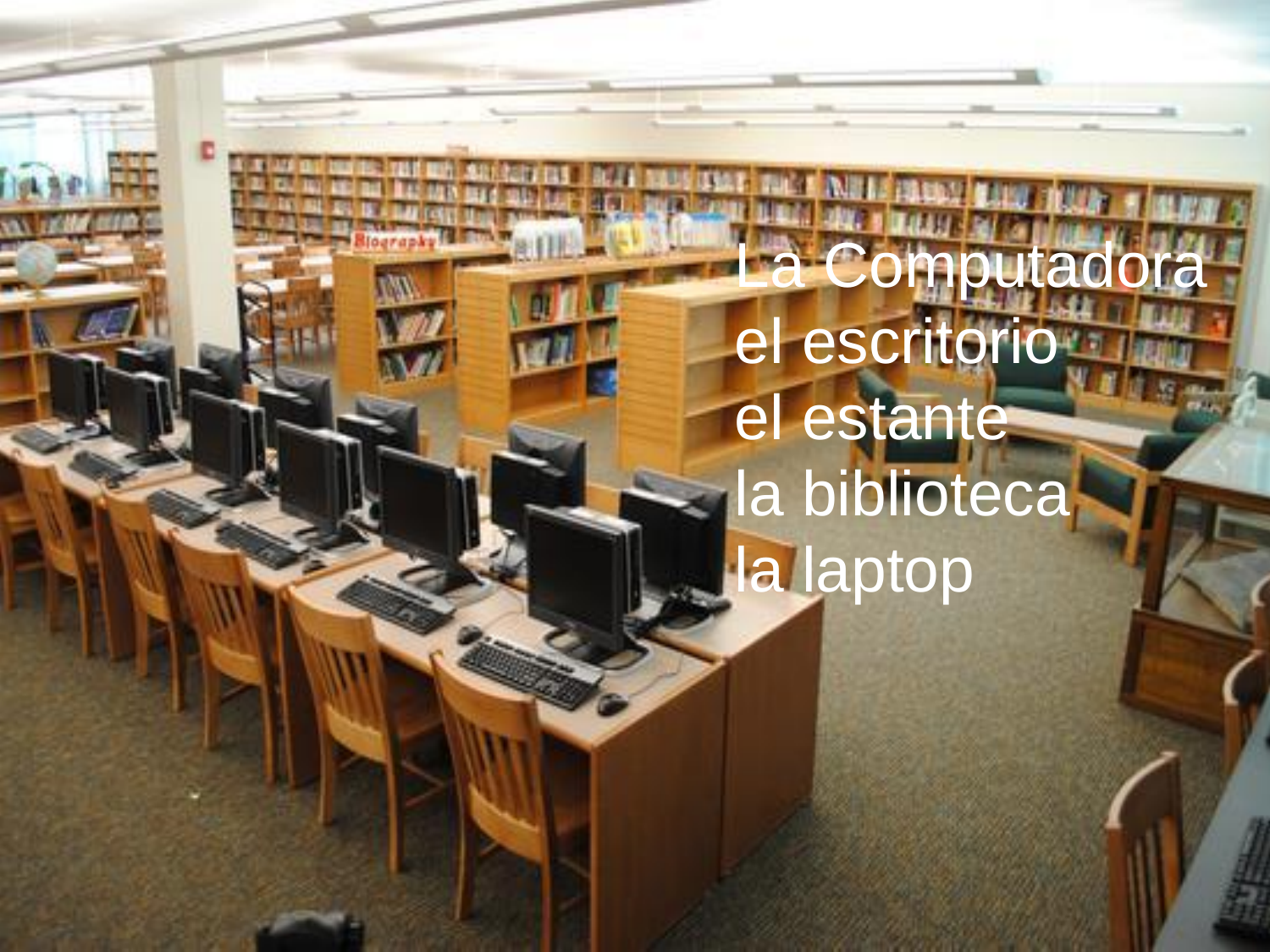

#
La Computadora
el escritorio
el estante
la biblioteca
la laptop